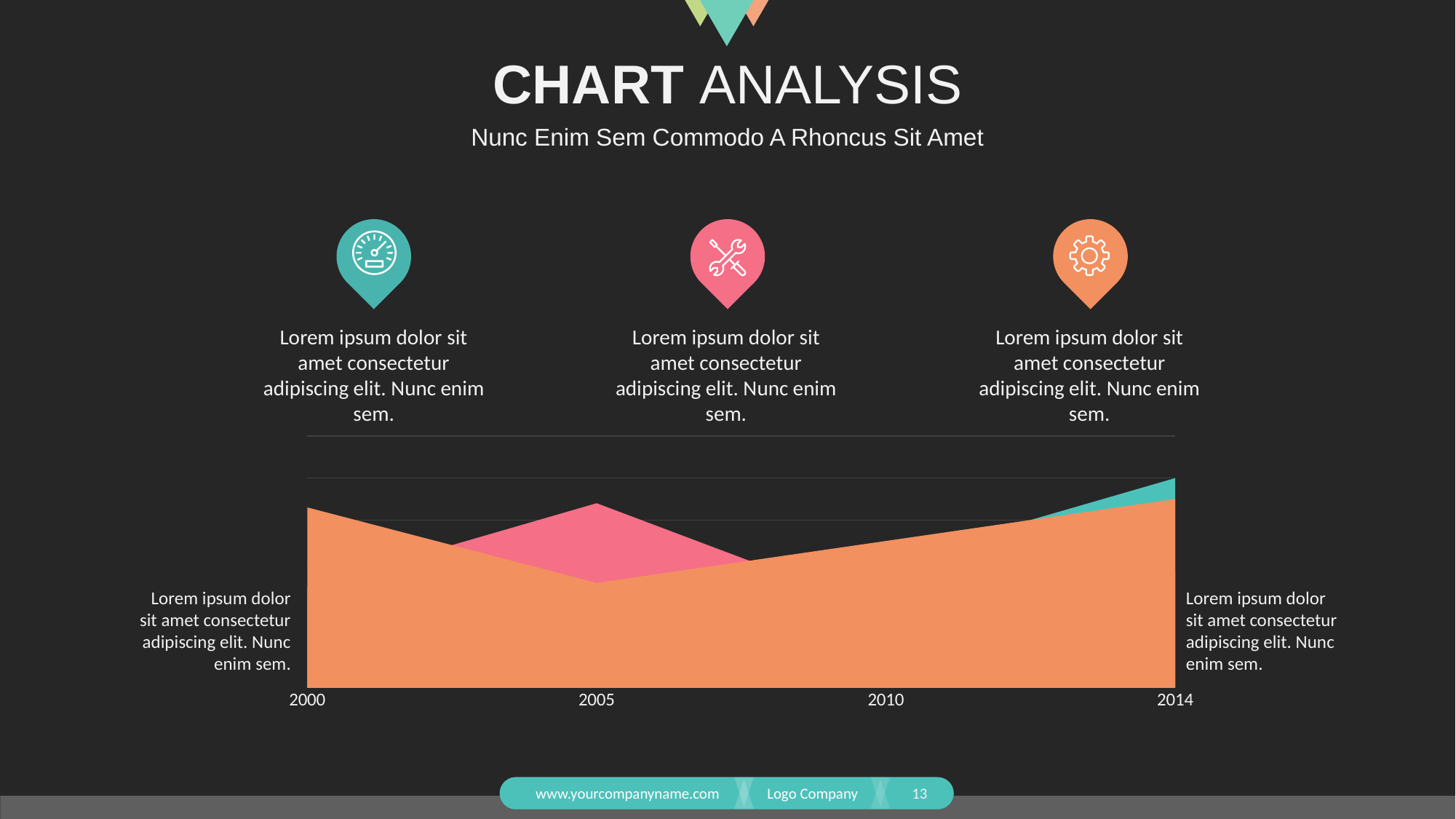

# CHART ANALYSIS
Nunc Enim Sem Commodo A Rhoncus Sit Amet

Lorem ipsum dolor sit amet consectetur adipiscing elit. Nunc enim sem.
Lorem ipsum dolor sit amet consectetur adipiscing elit. Nunc enim sem.
Lorem ipsum dolor sit amet consectetur adipiscing elit. Nunc enim sem.

### Chart

| Category | Series 1 | Series 2 | Series 3 |
|---|---|---|---|
| 2000 | 4.3 | 2.4 | 2.0 |
| 2005 | 2.5 | 4.4 | 2.0 |
| 2010 | 3.5 | 1.8 | 3.0 |
| 2014 | 4.5 | 2.8 | 5.0 |
Lorem ipsum dolor sit amet consectetur adipiscing elit. Nunc enim sem.
Lorem ipsum dolor sit amet consectetur adipiscing elit. Nunc enim sem.
13